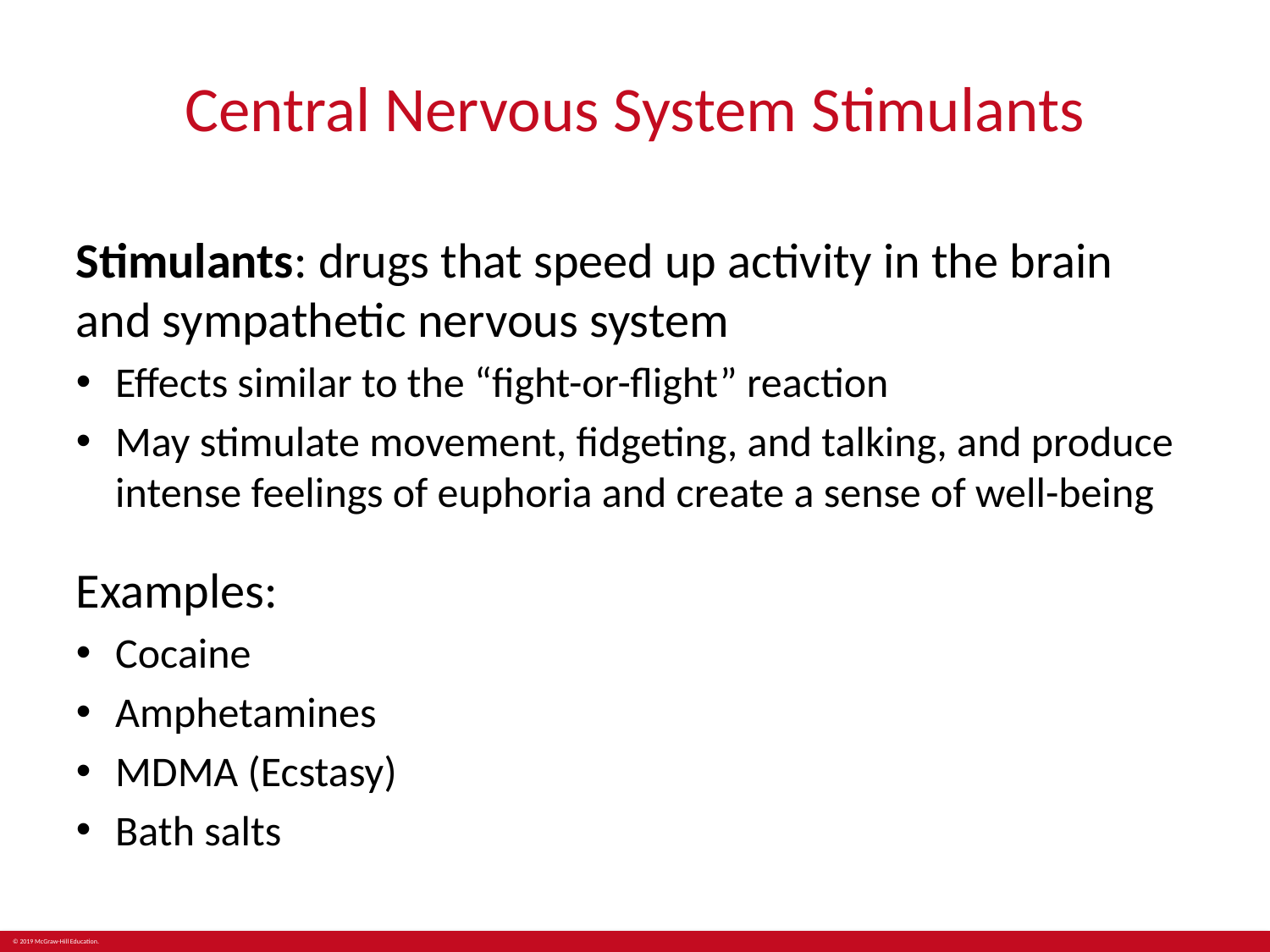

# Central Nervous System Stimulants
Stimulants: drugs that speed up activity in the brain and sympathetic nervous system
Effects similar to the “fight-or-flight” reaction
May stimulate movement, fidgeting, and talking, and produce intense feelings of euphoria and create a sense of well-being
Examples:
Cocaine
Amphetamines
MDMA (Ecstasy)
Bath salts